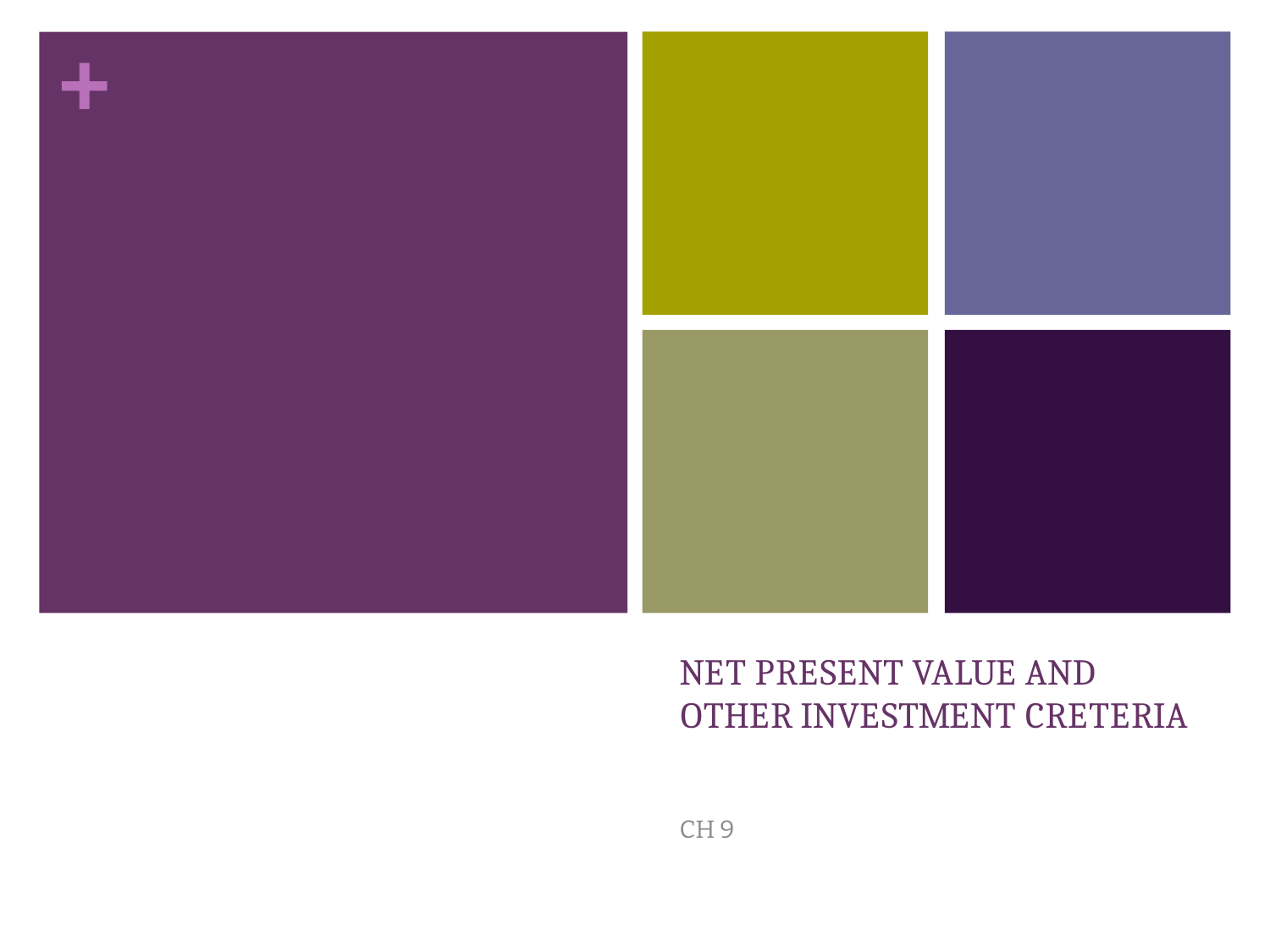

# NET PRESENT VALUE AND OTHER INVESTMENT CRETERIA

CH 9